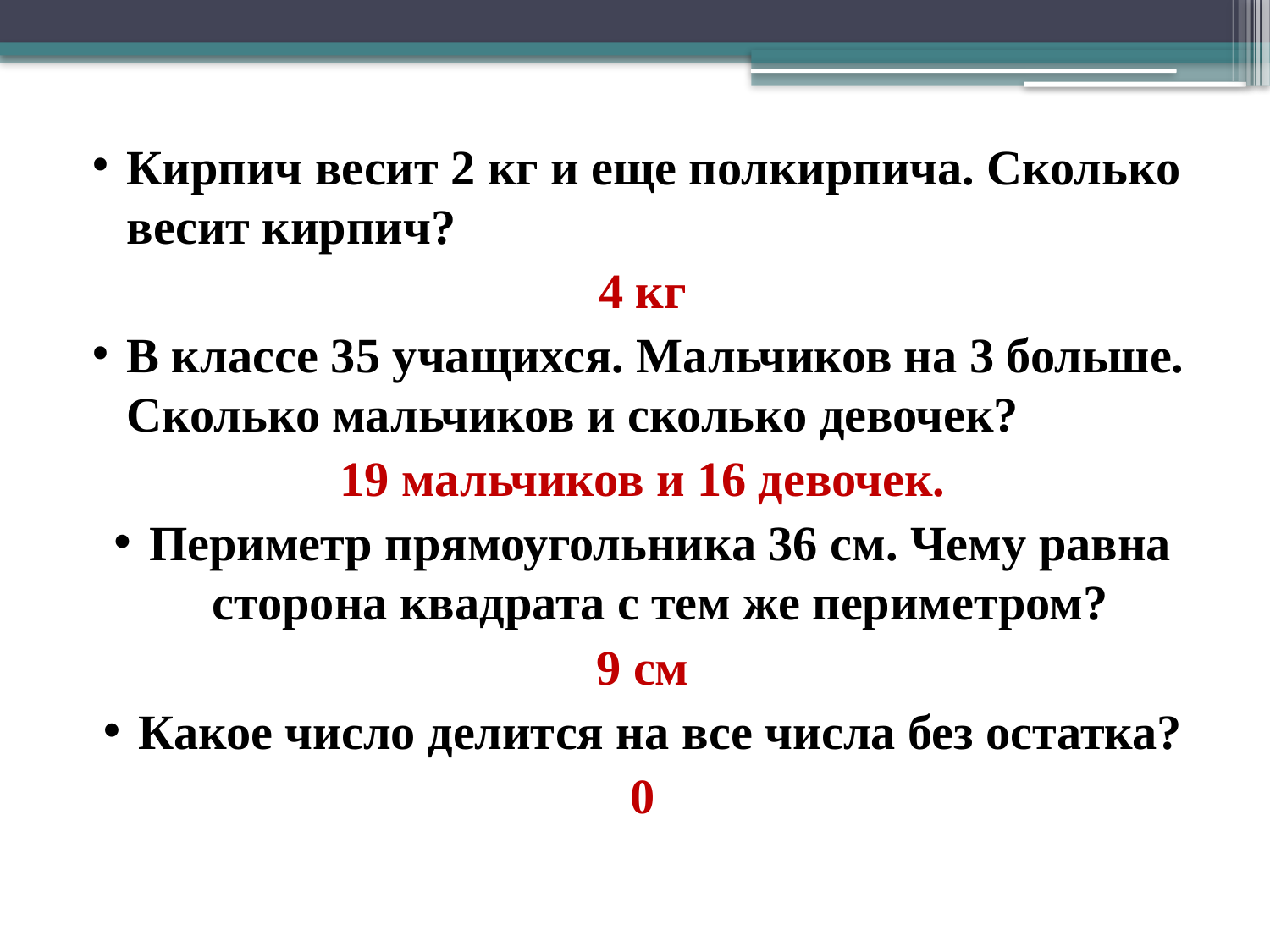

Кирпич весит 2 кг и еще полкирпича. Сколько весит кирпич?
4 кг
В классе 35 учащихся. Мальчиков на 3 больше. Сколько мальчиков и сколько девочек?
19 мальчиков и 16 девочек.
Периметр прямоугольника 36 см. Чему равна сторона квадрата с тем же периметром?
9 см
Какое число делится на все числа без остатка?
0
#